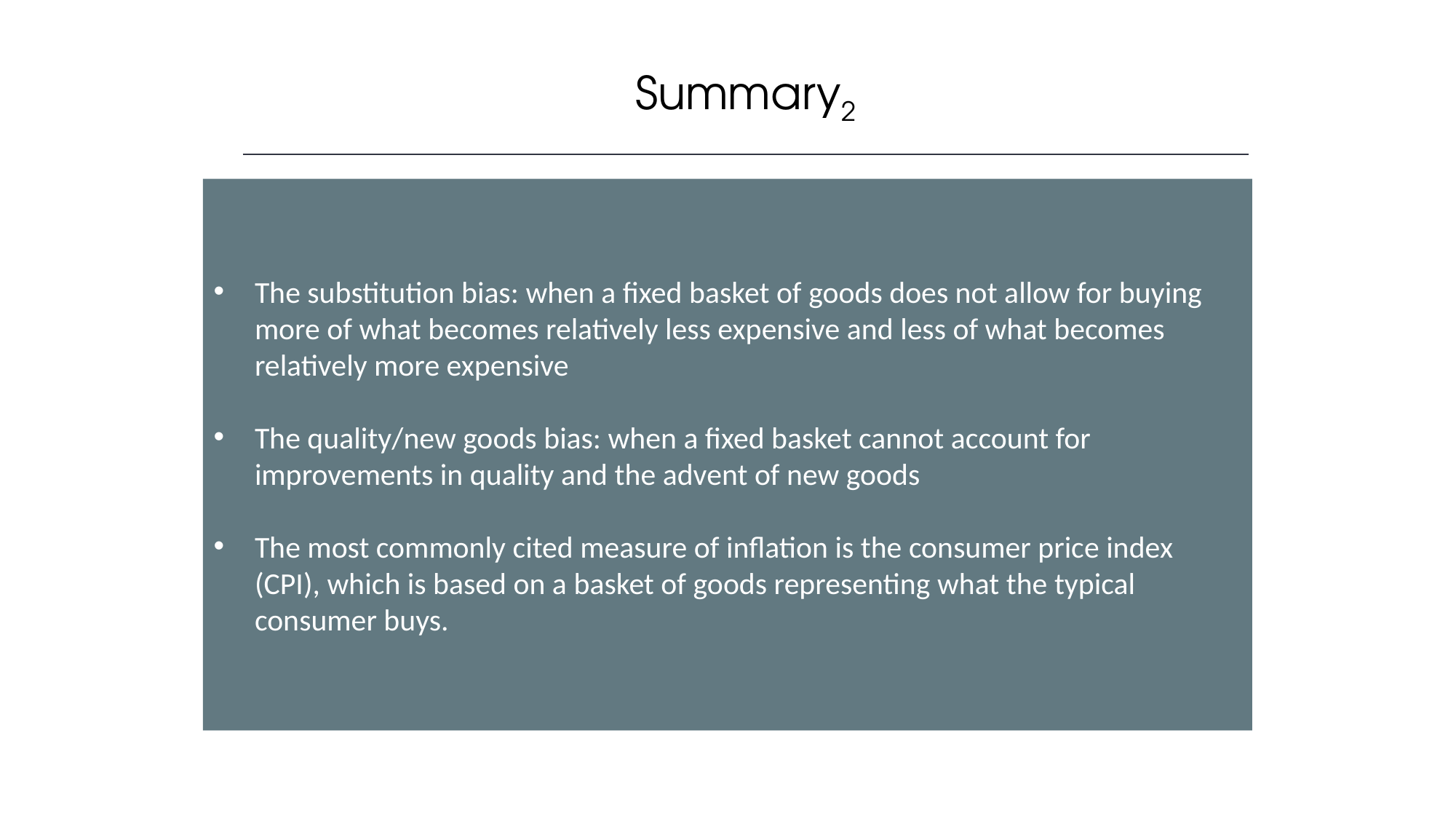

Summary2
The substitution bias: when a fixed basket of goods does not allow for buying more of what becomes relatively less expensive and less of what becomes relatively more expensive

The quality/new goods bias: when a fixed basket cannot account for improvements in quality and the advent of new goods

The most commonly cited measure of inflation is the consumer price index (CPI), which is based on a basket of goods representing what the typical consumer buys.